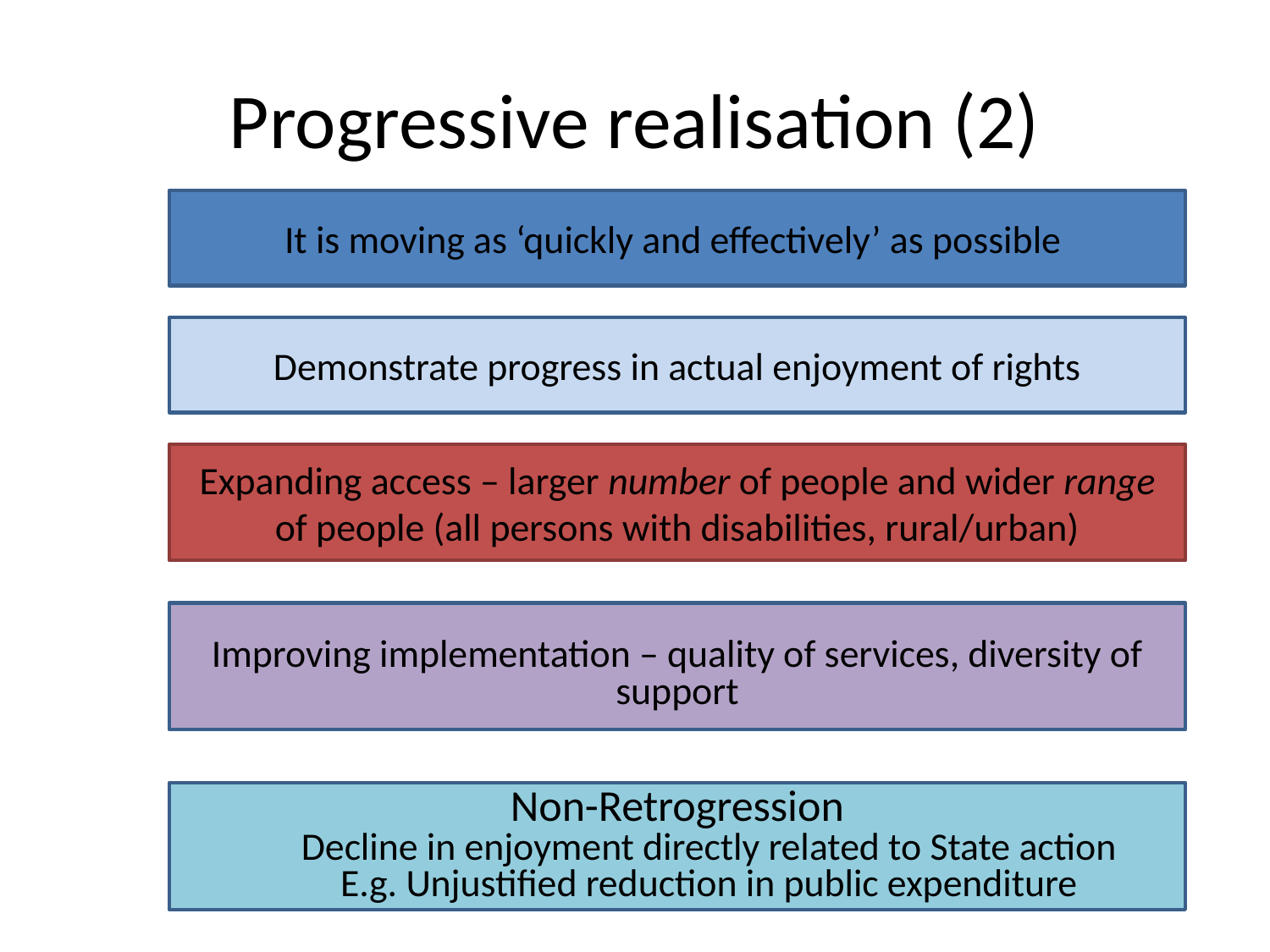

# Progressive realisation (2)
It is moving as ‘quickly and effectively’ as possible

Demonstrate progress in actual enjoyment of rights

Expanding access – larger number of people and wider range of people (all persons with disabilities, rural/urban)

Improving implementation – quality of services, diversity of support

Non-Retrogression
Decline in enjoyment directly related to State action
E.g. Unjustified reduction in public expenditure